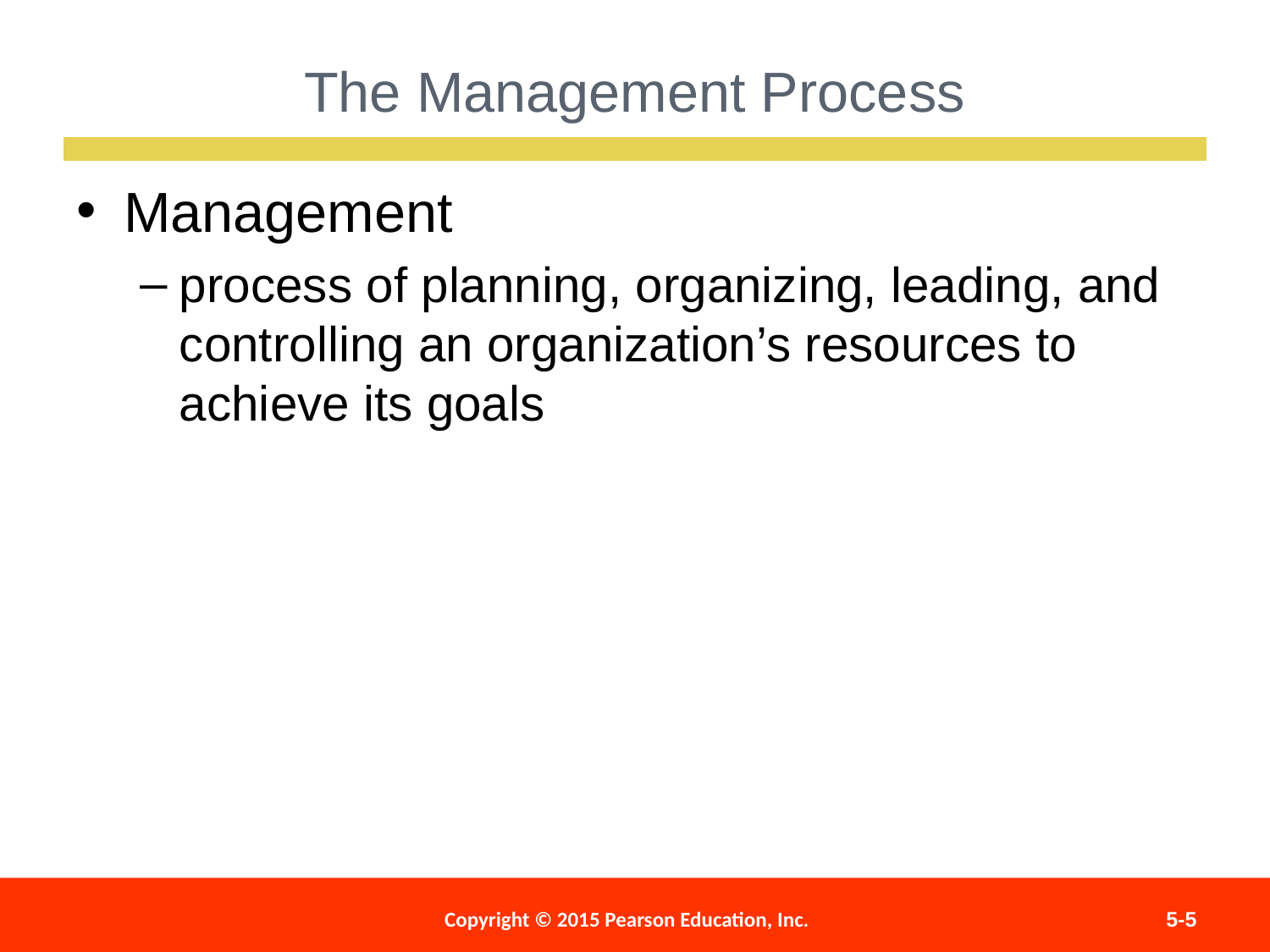

The Management Process
Management
process of planning, organizing, leading, and controlling an organization’s resources to achieve its goals